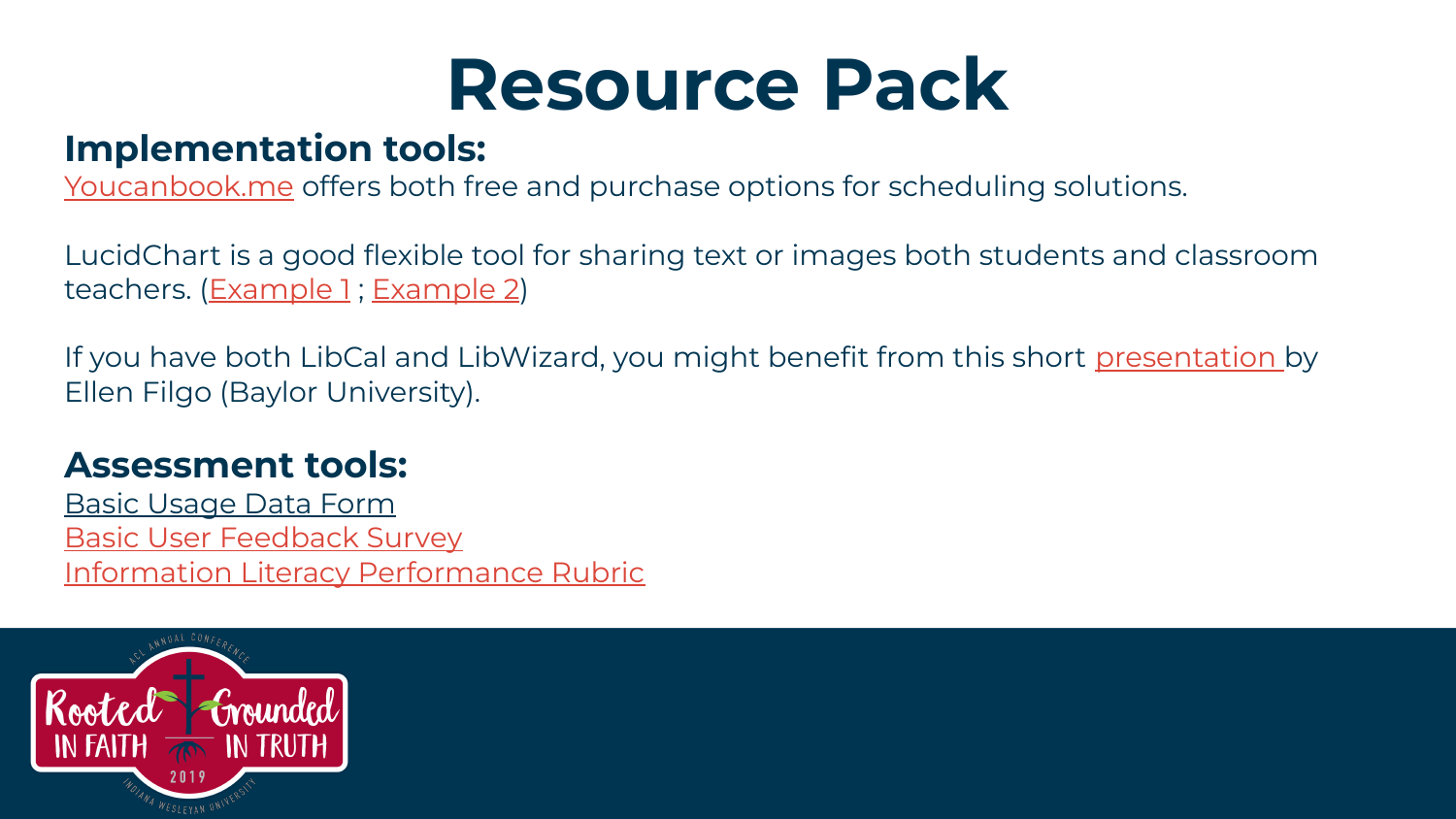

# Resource Pack
Implementation tools:
Youcanbook.me offers both free and purchase options for scheduling solutions.
LucidChart is a good flexible tool for sharing text or images both students and classroom teachers. (Example 1 ; Example 2)

If you have both LibCal and LibWizard, you might benefit from this short presentation by Ellen Filgo (Baylor University).

Assessment tools:
Basic Usage Data Form
Basic User Feedback Survey
Information Literacy Performance Rubric